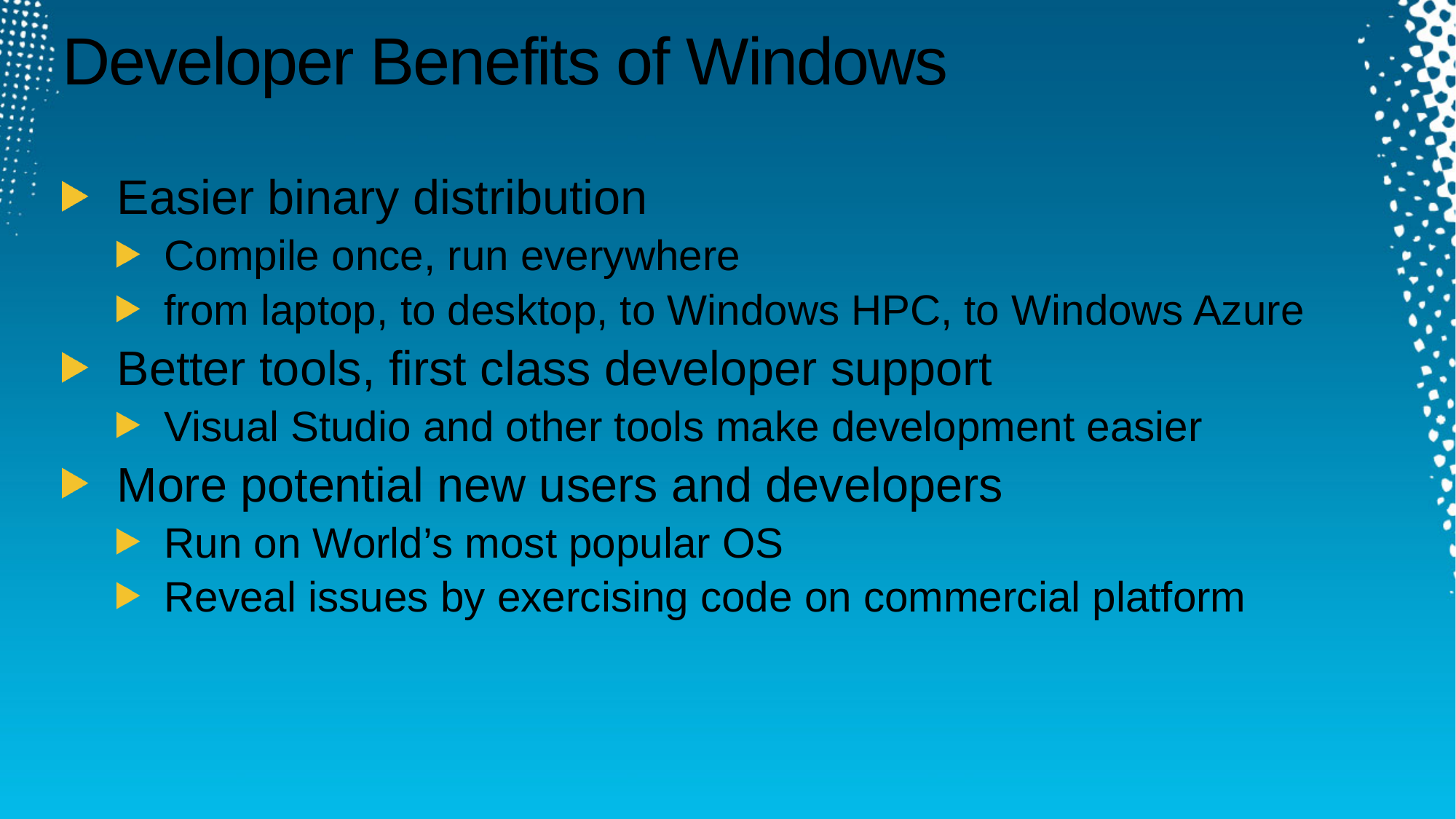

# Developer Benefits of Windows
Easier binary distribution
Compile once, run everywhere
from laptop, to desktop, to Windows HPC, to Windows Azure
Better tools, first class developer support
Visual Studio and other tools make development easier
More potential new users and developers
Run on World’s most popular OS
Reveal issues by exercising code on commercial platform